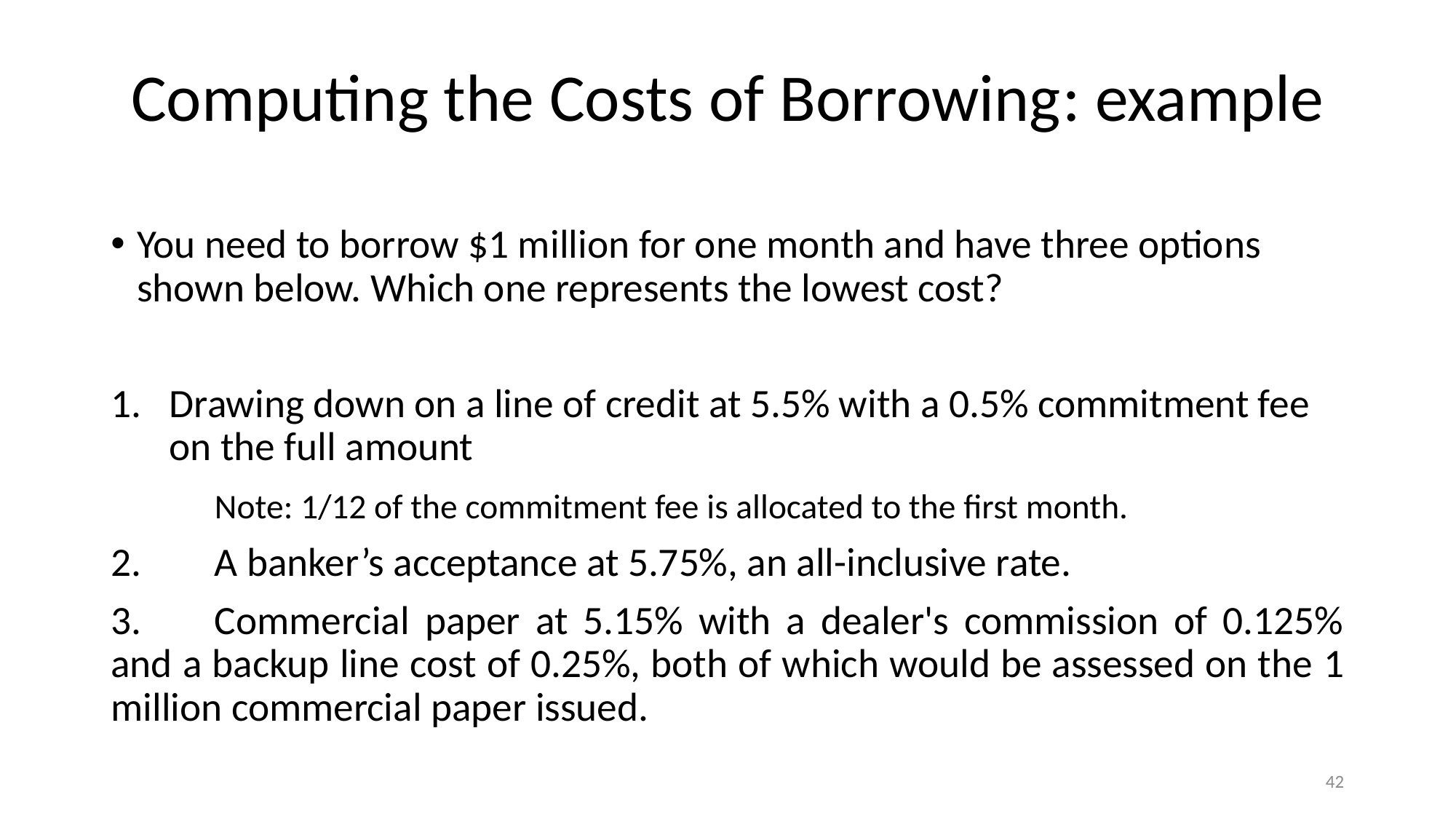

# Computing the Costs of Borrowing: example
You need to borrow $1 million for one month and have three options shown below. Which one represents the lowest cost?

Drawing down on a line of credit at 5.5% with a 0.5% commitment fee on the full amount
	Note: 1/12 of the commitment fee is allocated to the first month.
2.	A banker’s acceptance at 5.75%, an all-inclusive rate.
3.	Commercial paper at 5.15% with a dealer's commission of 0.125% and a backup line cost of 0.25%, both of which would be assessed on the 1 million commercial paper issued.
42